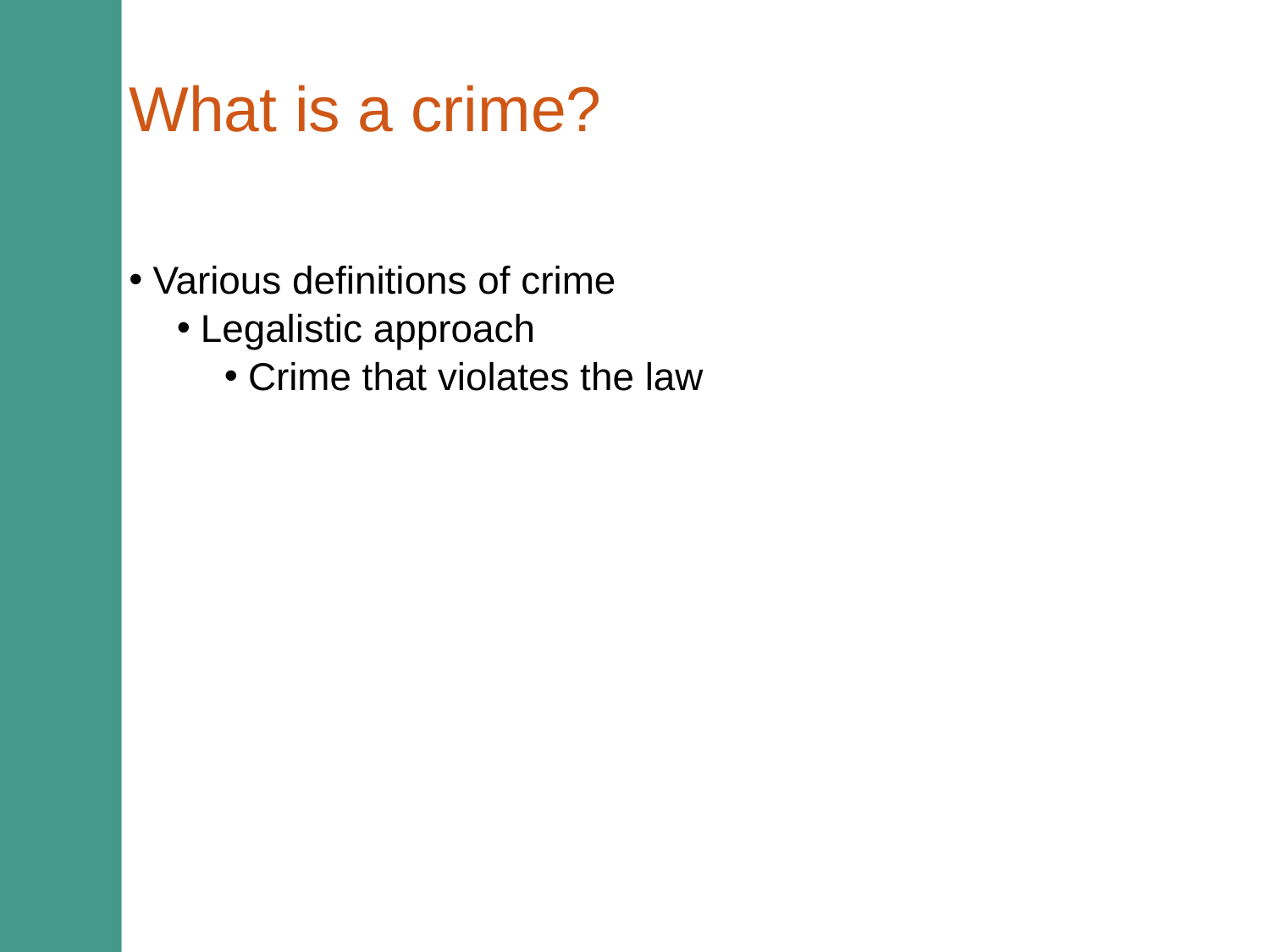

# What is a crime?
Various definitions of crime
Legalistic approach
Crime that violates the law